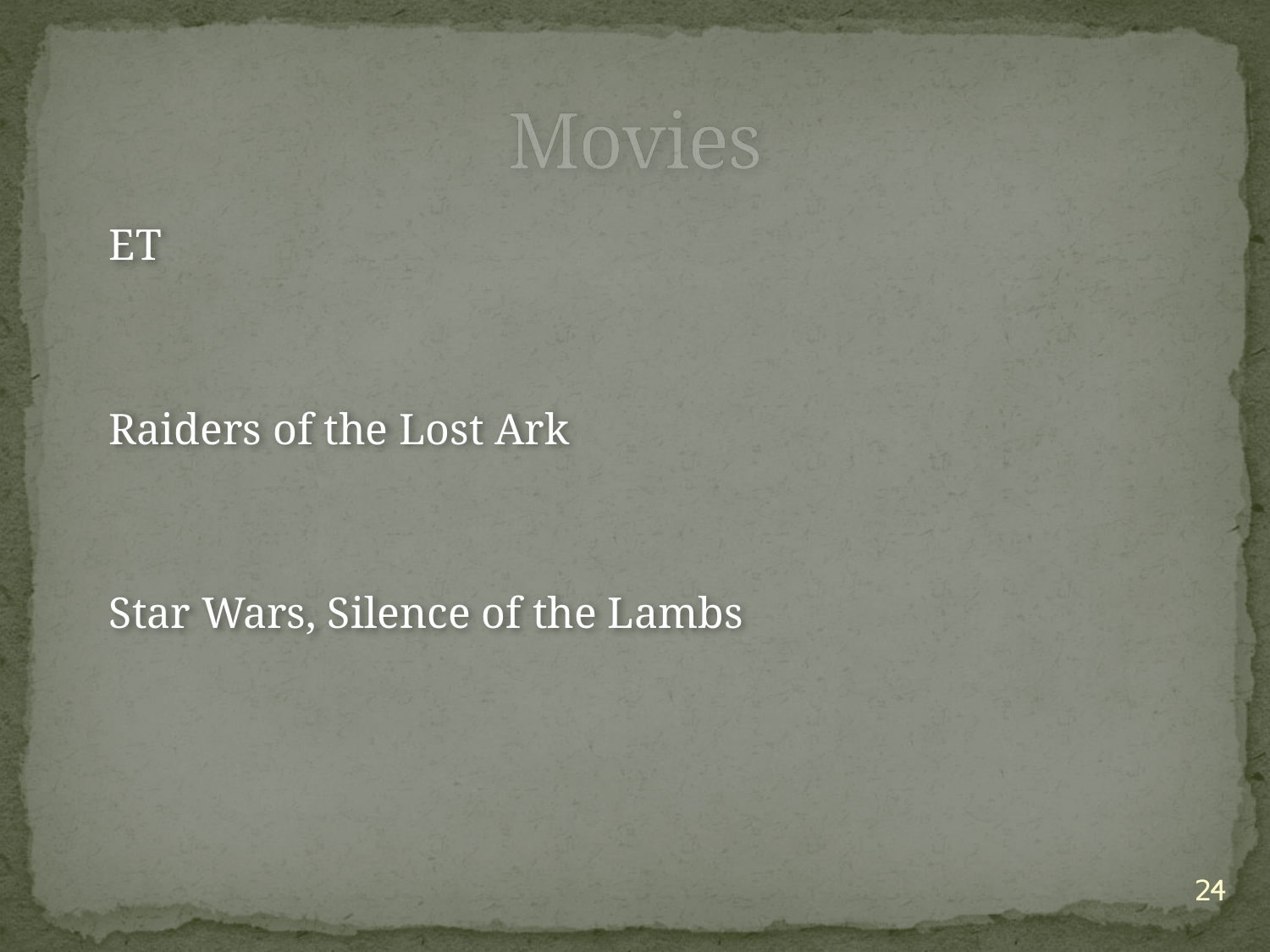

# Movies
   ET

   Raiders of the Lost Ark

   Star Wars, Silence of the Lambs
24